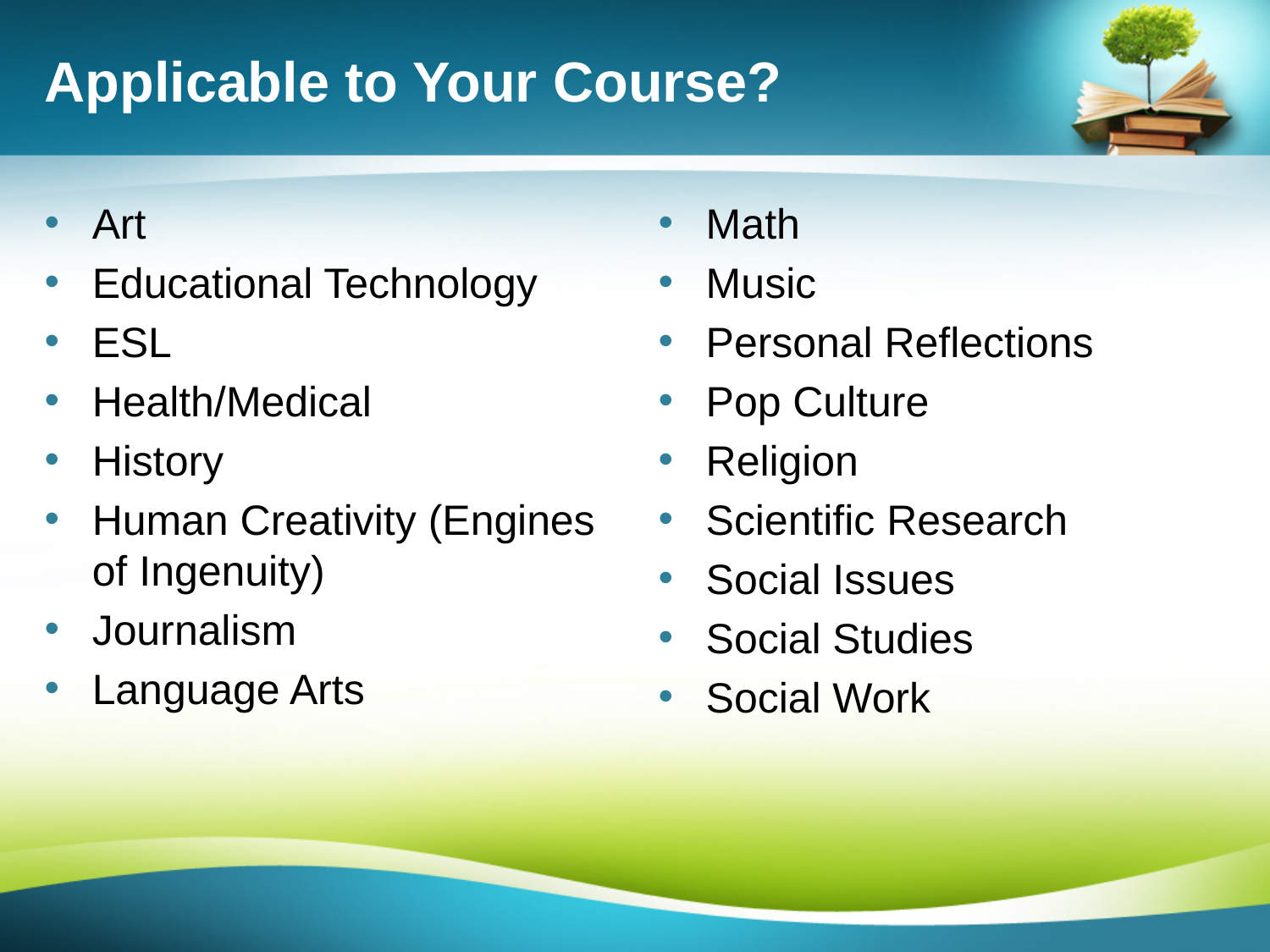

# Applicable to Your Course?
Art
Educational Technology
ESL
Health/Medical
History
Human Creativity (Engines of Ingenuity)
Journalism
Language Arts

Math
Music
Personal Reflections
Pop Culture
Religion
Scientific Research
Social Issues
Social Studies
Social Work